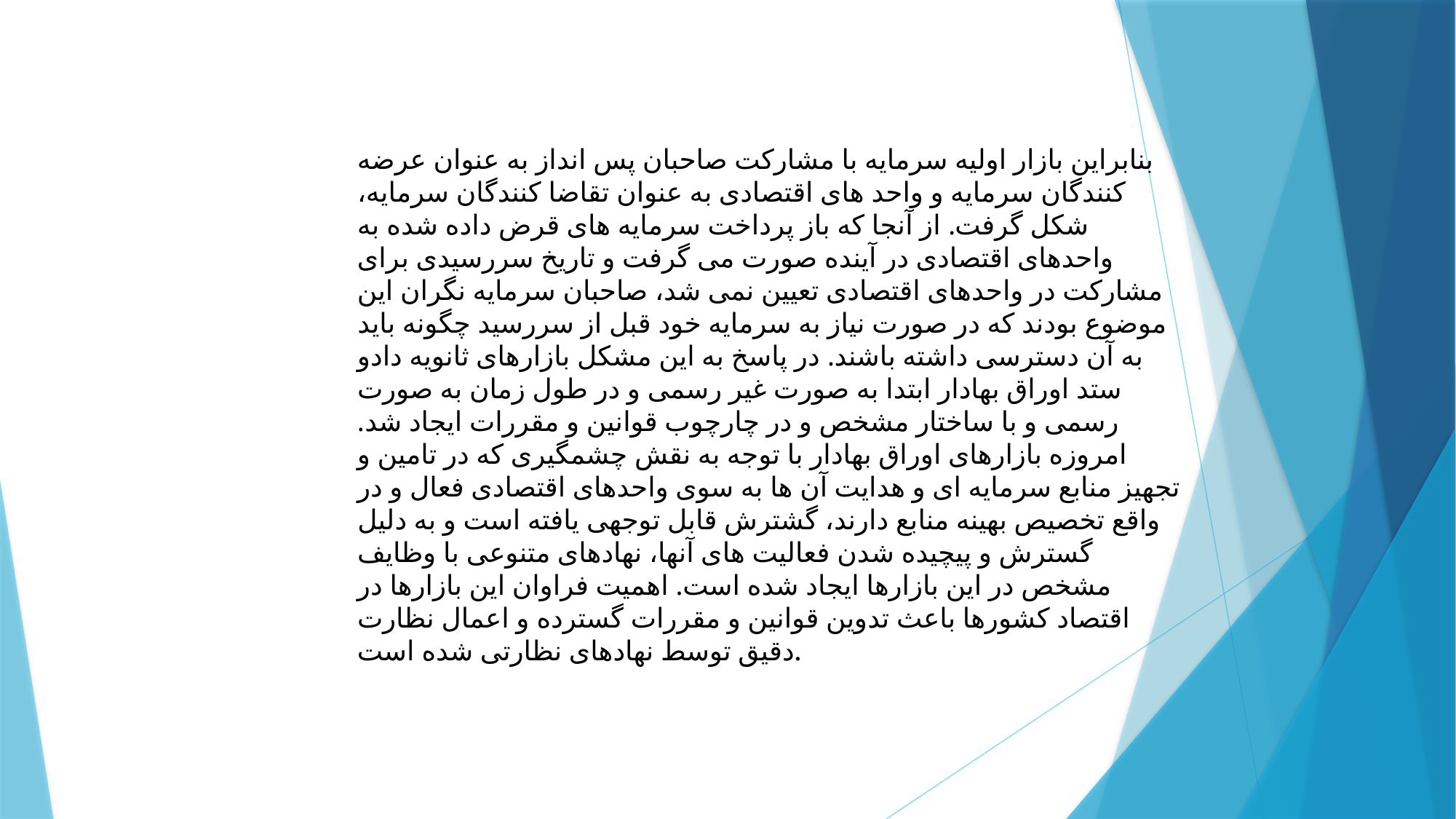

بنابراین بازار اولیه سرمایه با مشارکت صاحبان پس انداز به عنوان عرضه کنندگان سرمایه و واحد های اقتصادی به عنوان تقاضا کنندگان سرمایه، شکل گرفت. از آنجا که باز پرداخت سرمایه های قرض داده شده به واحدهای اقتصادی در آینده صورت می گرفت و تاریخ سررسیدی برای مشارکت در واحدهای اقتصادی تعیین نمی شد، صاحبان سرمایه نگران این موضوع بودند که در صورت نیاز به سرمایه خود قبل از سررسید چگونه باید به آن دسترسی داشته باشند. در پاسخ به این مشکل بازارهای ثانویه دادو ستد اوراق بهادار ابتدا به صورت غیر رسمی و در طول زمان به صورت رسمی و با ساختار مشخص و در چارچوب قوانین و مقررات ایجاد شد. امروزه بازارهای اوراق بهادار با توجه به نقش چشمگیری که در تامین و تجهیز منابع سرمایه ای و هدایت آن ها به سوی واحدهای اقتصادی فعال و در واقع تخصیص بهینه منابع دارند، گشترش قابل توجهی یافته است و به دلیل گسترش و پیچیده شدن فعالیت های آنها، نهادهای متنوعی با وظایف مشخص در این بازارها ایجاد شده است. اهمیت فراوان این بازارها در اقتصاد کشورها باعث تدوین قوانین و مقررات گسترده و اعمال نظارت دقیق توسط نهادهای نظارتی شده است.